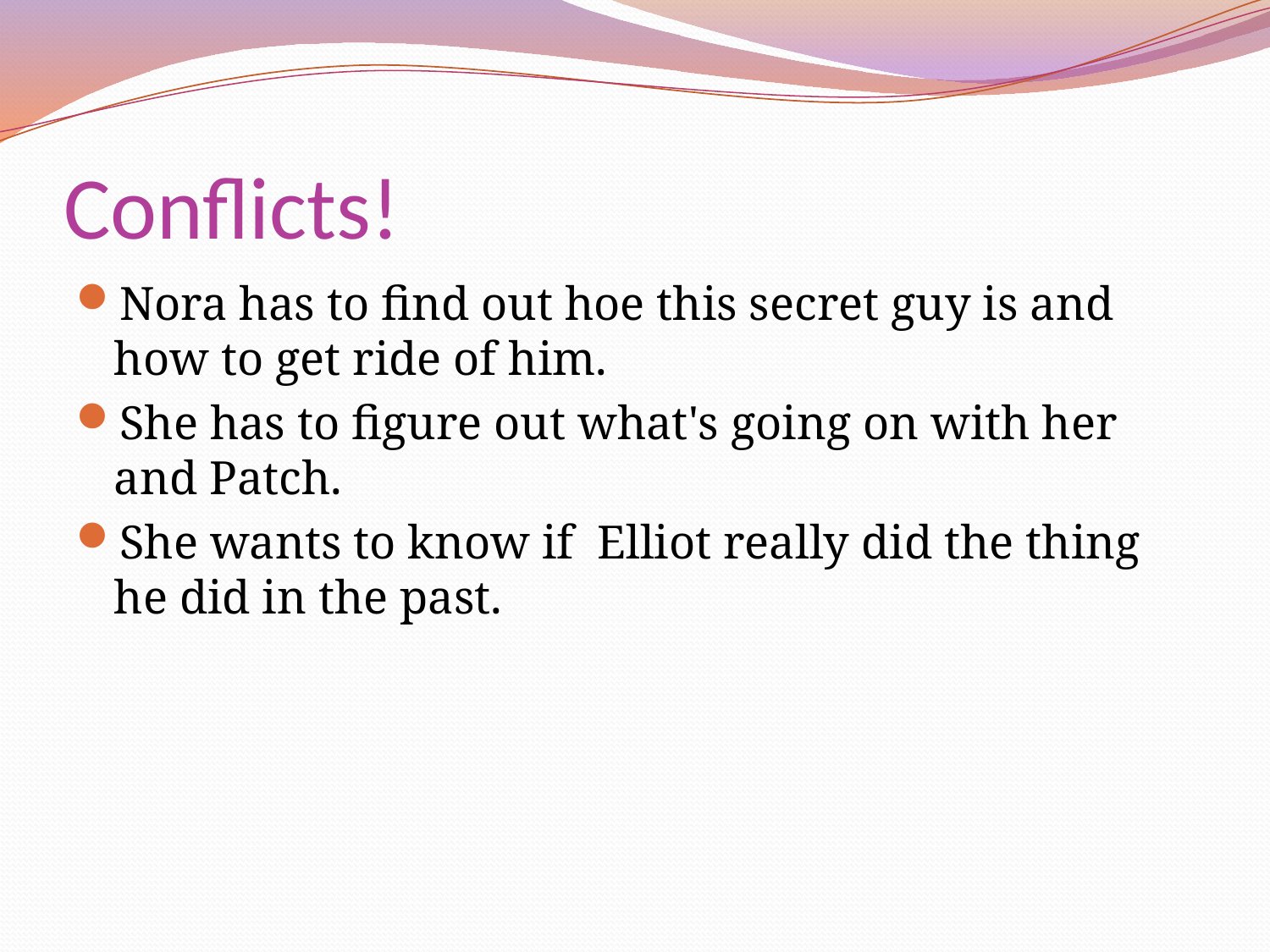

# Conflicts!
Nora has to find out hoe this secret guy is and how to get ride of him.
She has to figure out what's going on with her and Patch.
She wants to know if  Elliot really did the thing he did in the past.